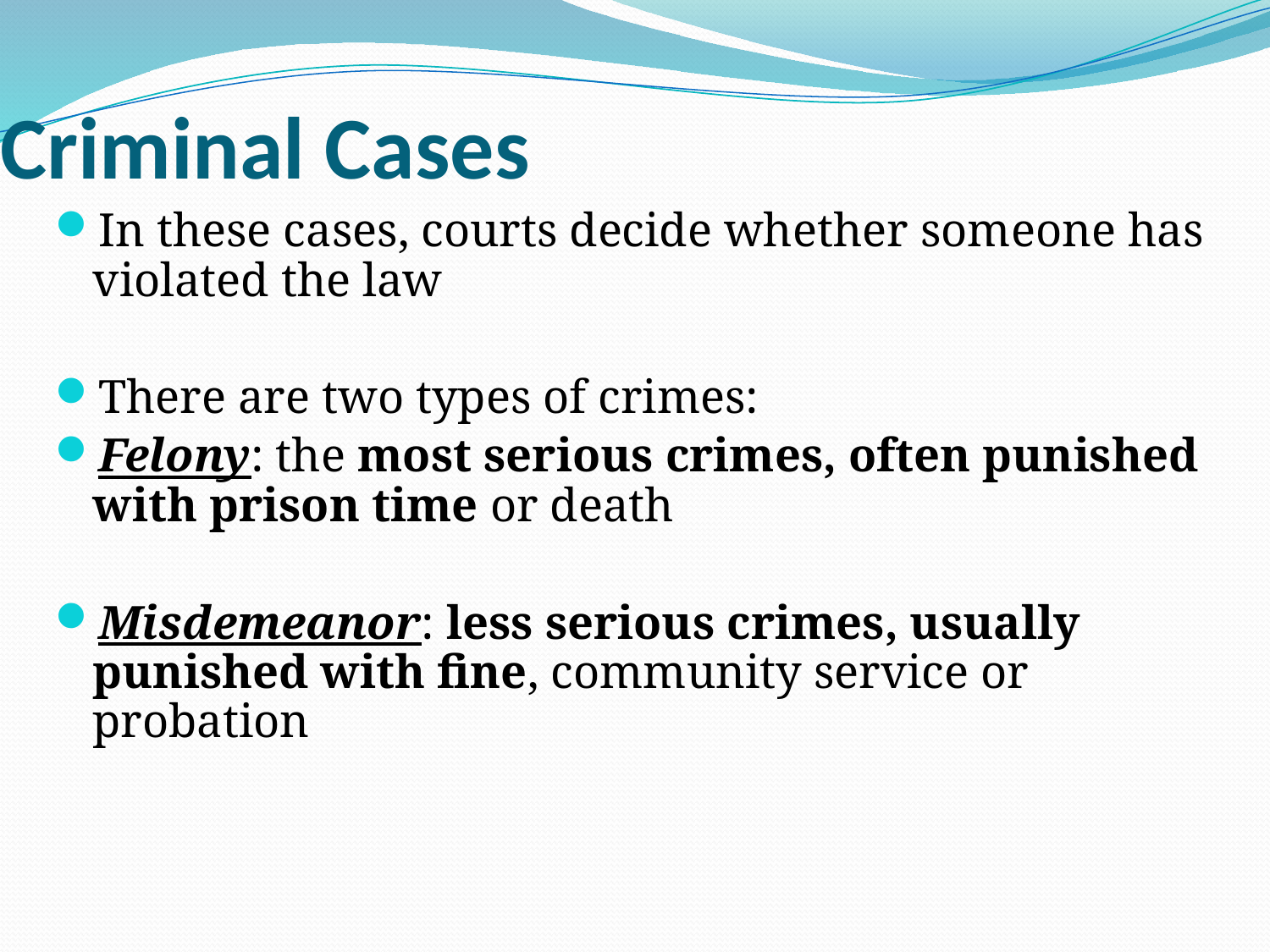

Criminal Cases
In these cases, courts decide whether someone has violated the law

There are two types of crimes:
Felony: the most serious crimes, often punished with prison time or death

Misdemeanor: less serious crimes, usually punished with fine, community service or probation